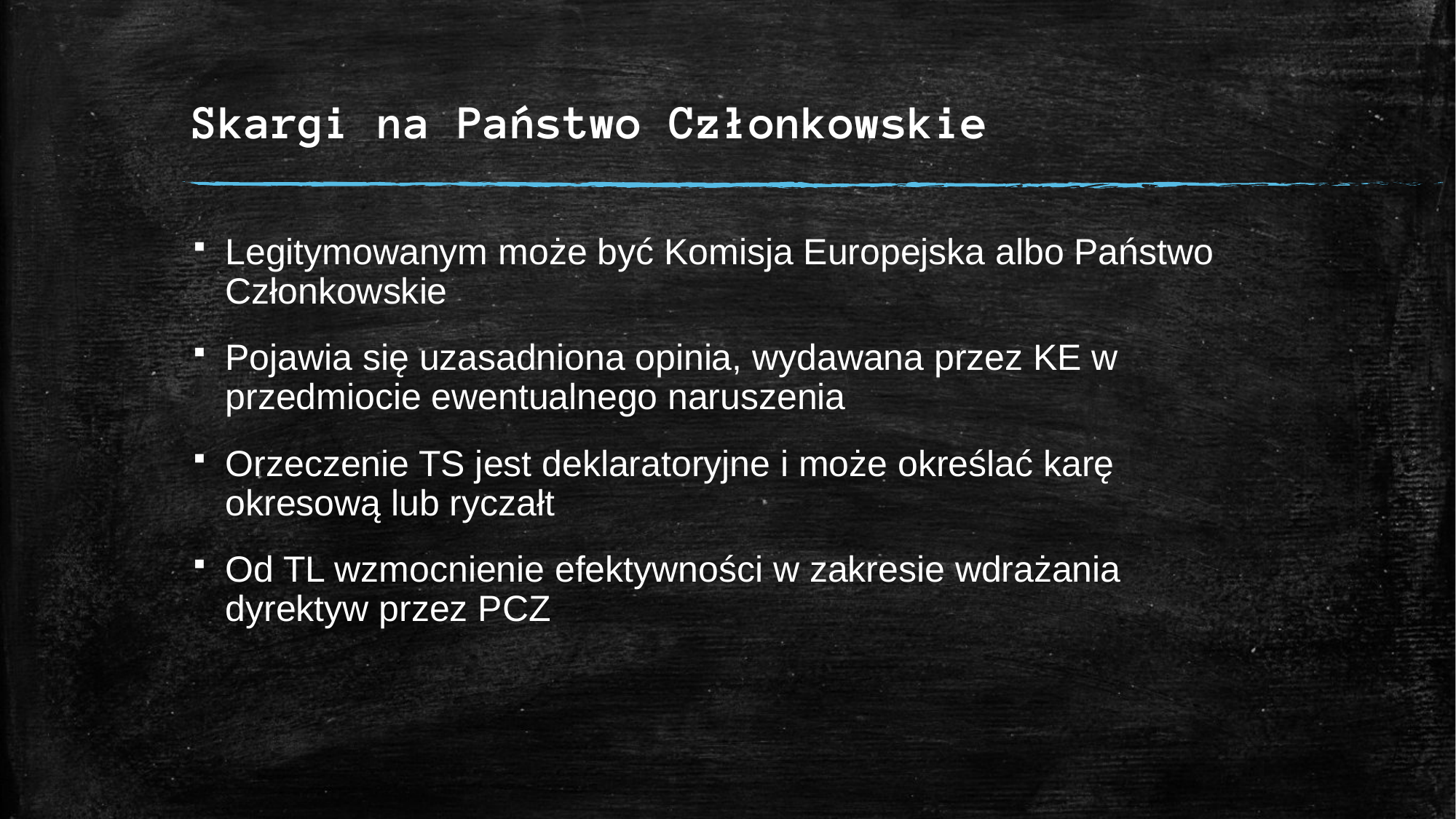

# Skargi na Państwo Członkowskie
Legitymowanym może być Komisja Europejska albo Państwo Członkowskie
Pojawia się uzasadniona opinia, wydawana przez KE w przedmiocie ewentualnego naruszenia
Orzeczenie TS jest deklaratoryjne i może określać karę okresową lub ryczałt
Od TL wzmocnienie efektywności w zakresie wdrażania dyrektyw przez PCZ